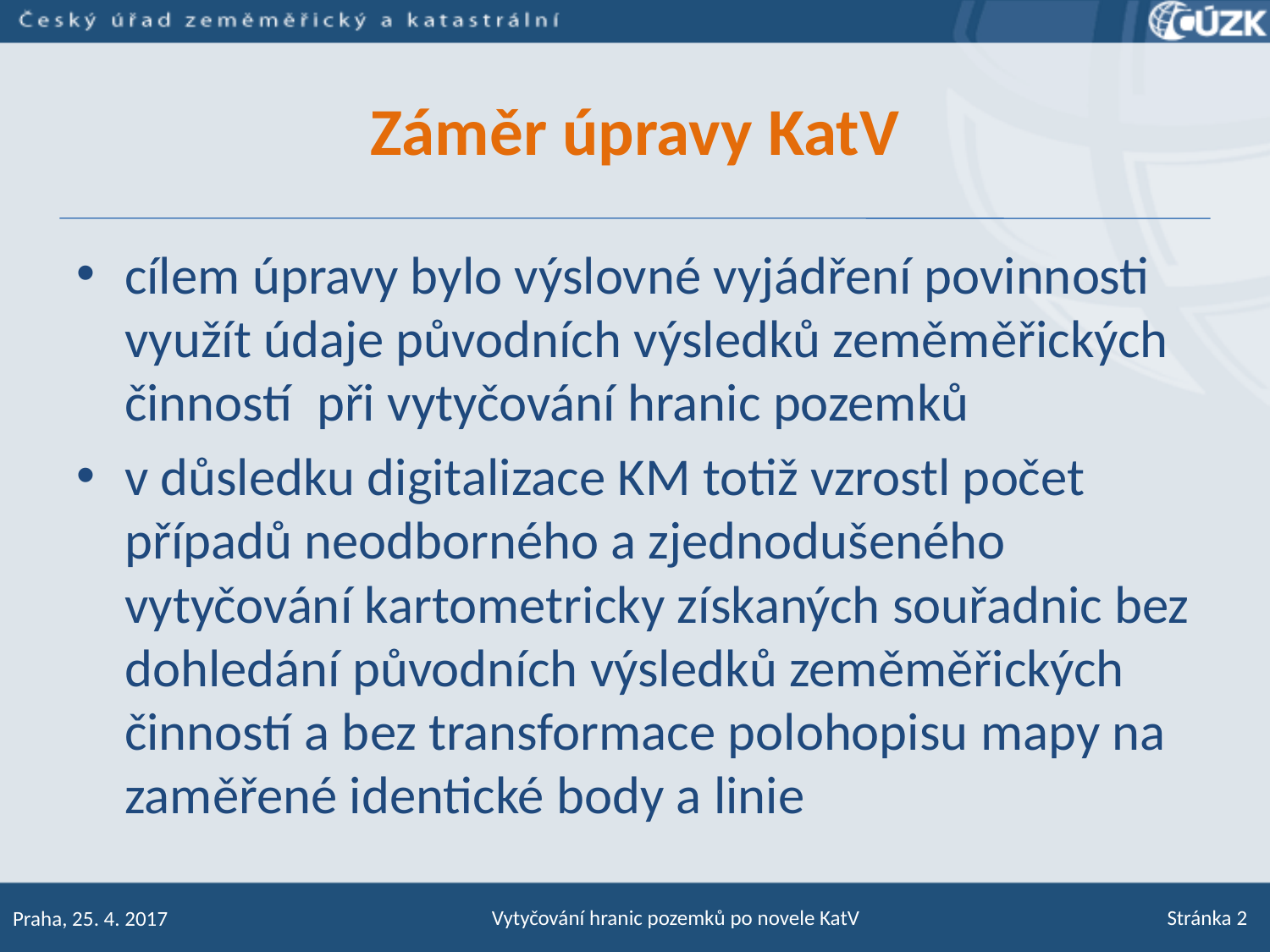

# Záměr úpravy KatV
cílem úpravy bylo výslovné vyjádření povinnosti využít údaje původních výsledků zeměměřických činností  při vytyčování hranic pozemků
v důsledku digitalizace KM totiž vzrostl počet případů neodborného a zjednodušeného vytyčování kartometricky získaných souřadnic bez dohledání původních výsledků zeměměřických činností a bez transformace polohopisu mapy na zaměřené identické body a linie

Vytyčování hranic pozemků po novele KatV
Stránka 2
Praha, 25. 4. 2017